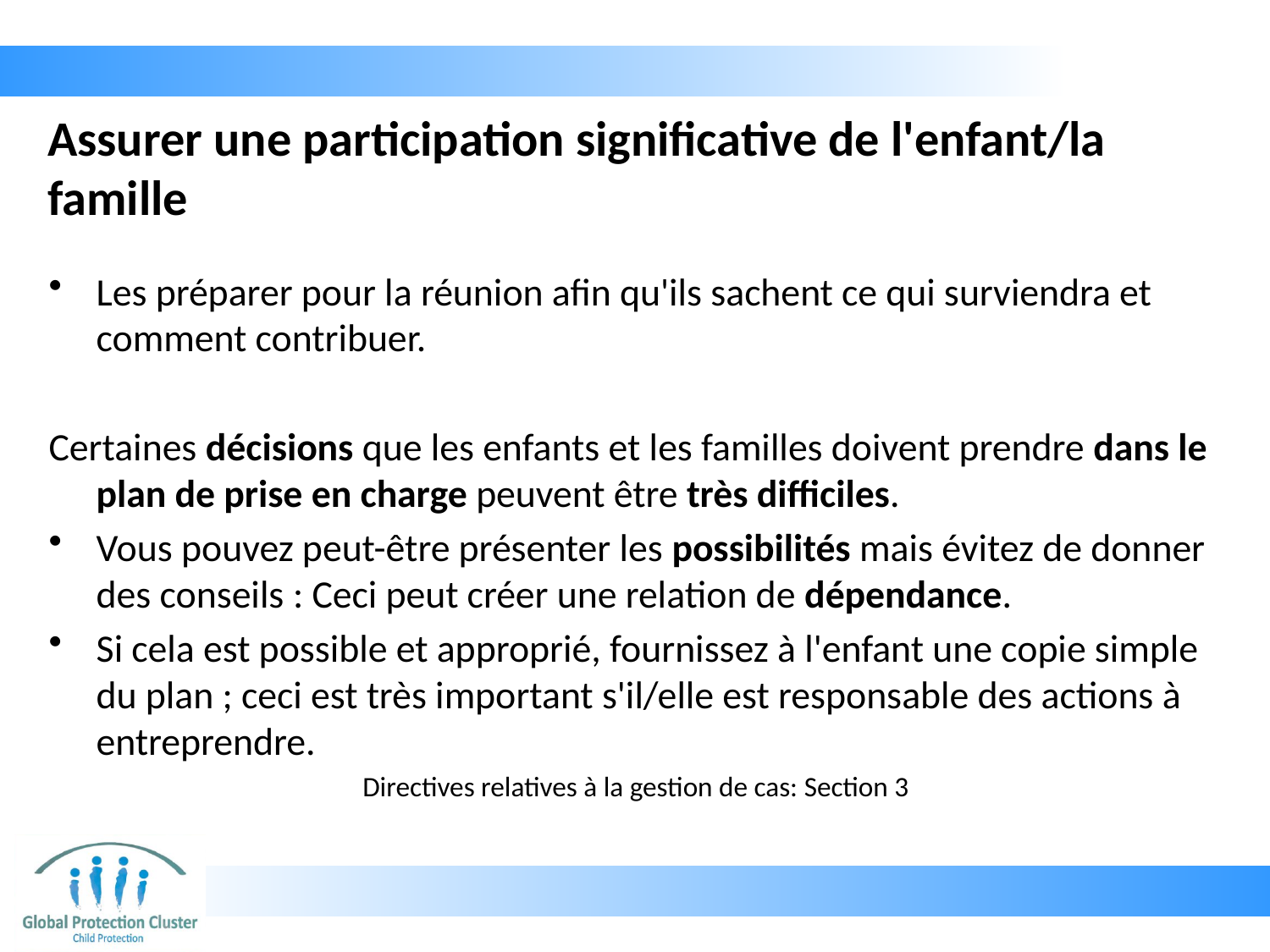

# Assurer une participation significative de l'enfant/la famille

Les préparer pour la réunion afin qu'ils sachent ce qui surviendra et comment contribuer.

Certaines décisions que les enfants et les familles doivent prendre dans le plan de prise en charge peuvent être très difficiles.
Vous pouvez peut-être présenter les possibilités mais évitez de donner des conseils : Ceci peut créer une relation de dépendance.
Si cela est possible et approprié, fournissez à l'enfant une copie simple du plan ; ceci est très important s'il/elle est responsable des actions à entreprendre.
Directives relatives à la gestion de cas: Section 3